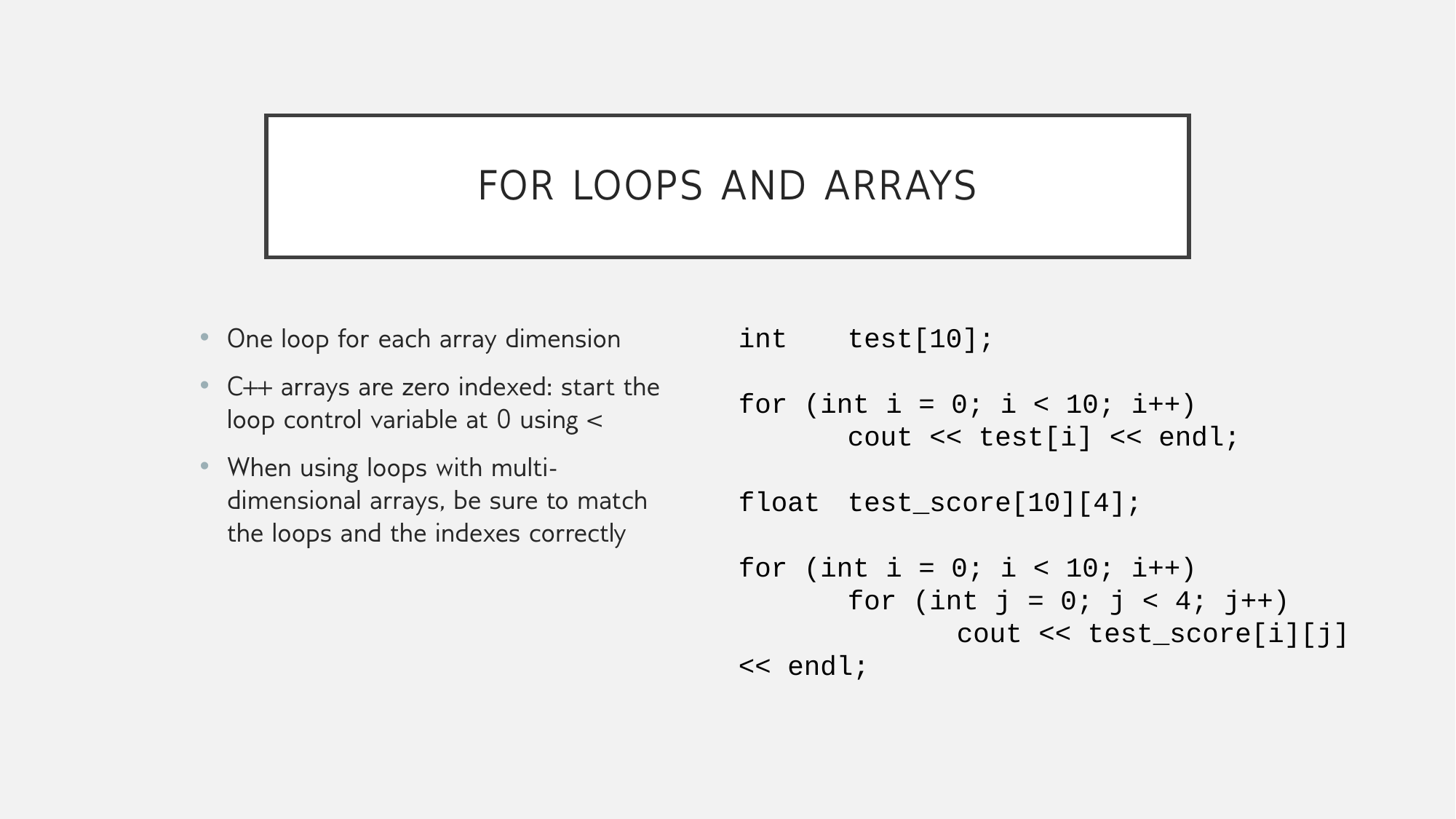

# For Loops and Arrays
One loop for each array dimension
C++ arrays are zero indexed: start the loop control variable at 0 using <
When using loops with multi-dimensional arrays, be sure to match the loops and the indexes correctly

int	test[10];

for (int i = 0; i < 10; i++)
	cout << test[i] << endl;

float	test_score[10][4];

for (int i = 0; i < 10; i++)
	for (int j = 0; j < 4; j++)
		cout << test_score[i][j] << endl;